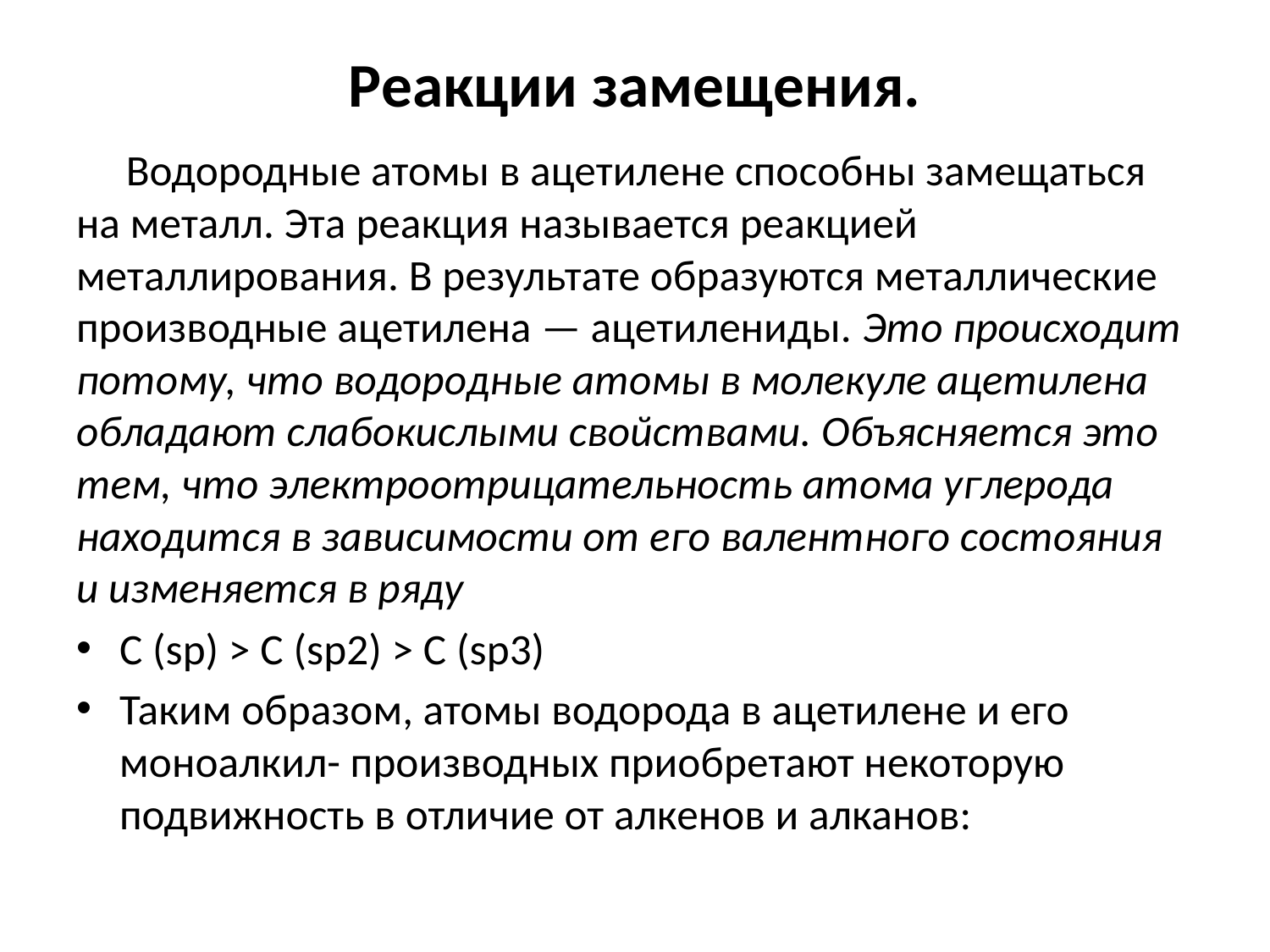

# Реакции замещения.
     Водородные атомы в ацетилене способны замещаться на металл. Эта реакция называется реакцией металлирования. В результате образуются металлические производные ацетилена — ацетилениды. Это происходит потому, что водородные атомы в молекуле ацетилена обладают слабокислыми свойствами. Объясняется это тем, что электроотрицательность атома углерода находится в зависимости от его валентного состояния и изменяется в ряду
С (sp) > С (sp2) > С (sp3)
Таким образом, атомы водорода в ацетилене и его моноалкил- производных приобретают некоторую подвижность в отличие от алкенов и алканов: